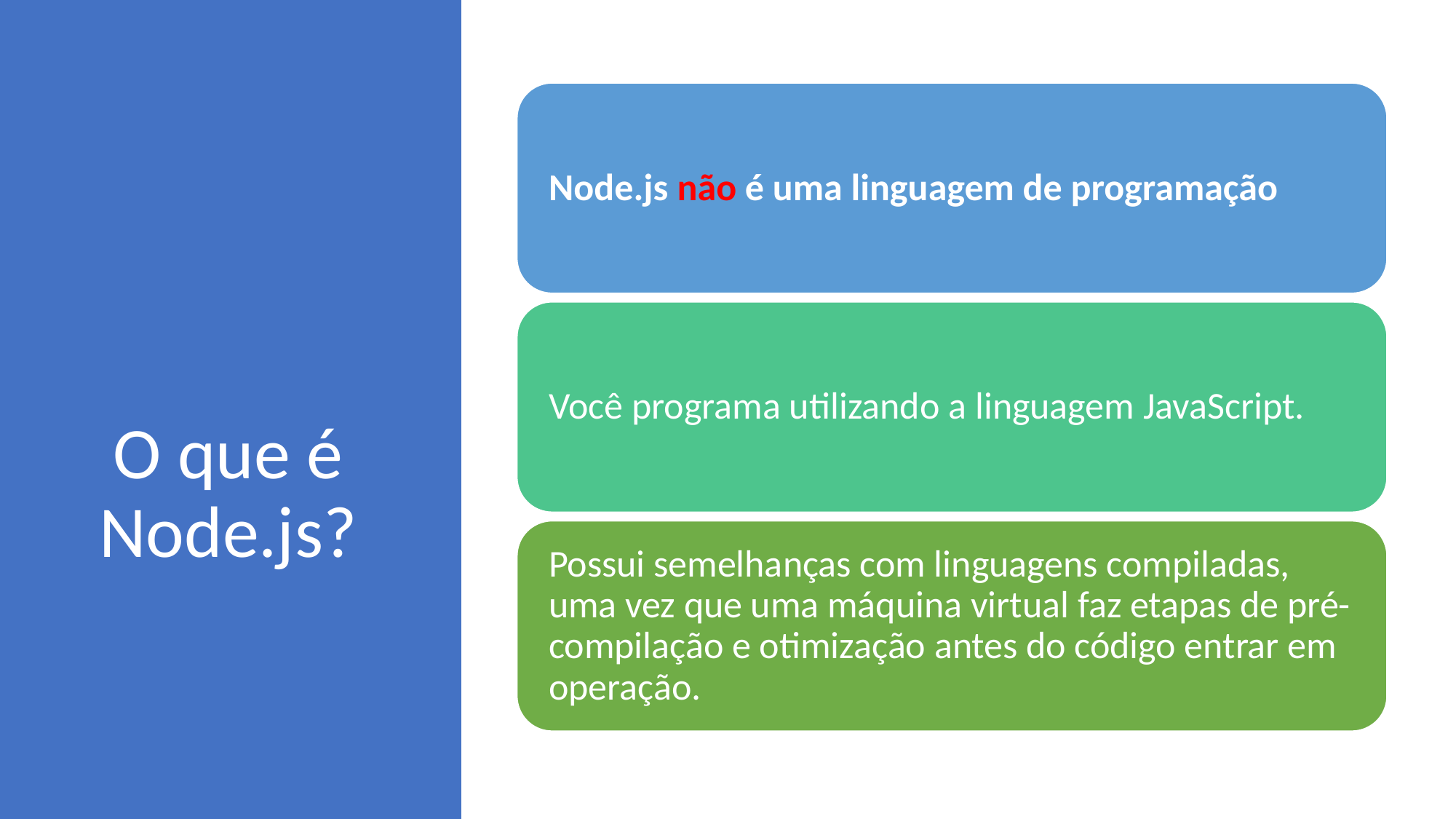

Node.js não é uma linguagem de programação
Você programa utilizando a linguagem JavaScript.
Possui semelhanças com linguagens compiladas, uma vez que uma máquina virtual faz etapas de pré-compilação e otimização antes do código entrar em operação.
# O que é Node.js?